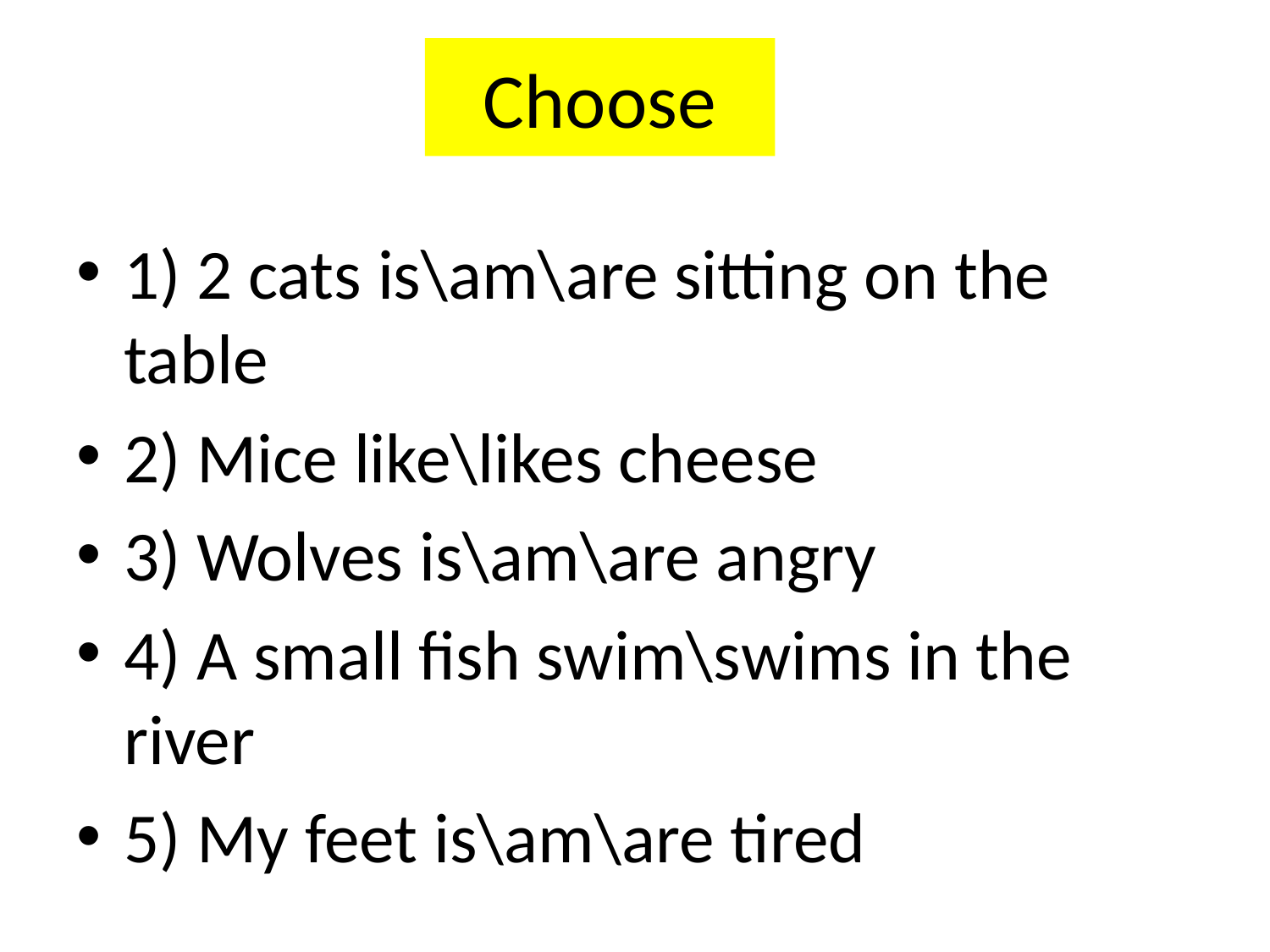

# Choose
1) 2 cats is\am\are sitting on the table
2) Mice like\likes cheese
3) Wolves is\am\are angry
4) A small fish swim\swims in the river
5) My feet is\am\are tired